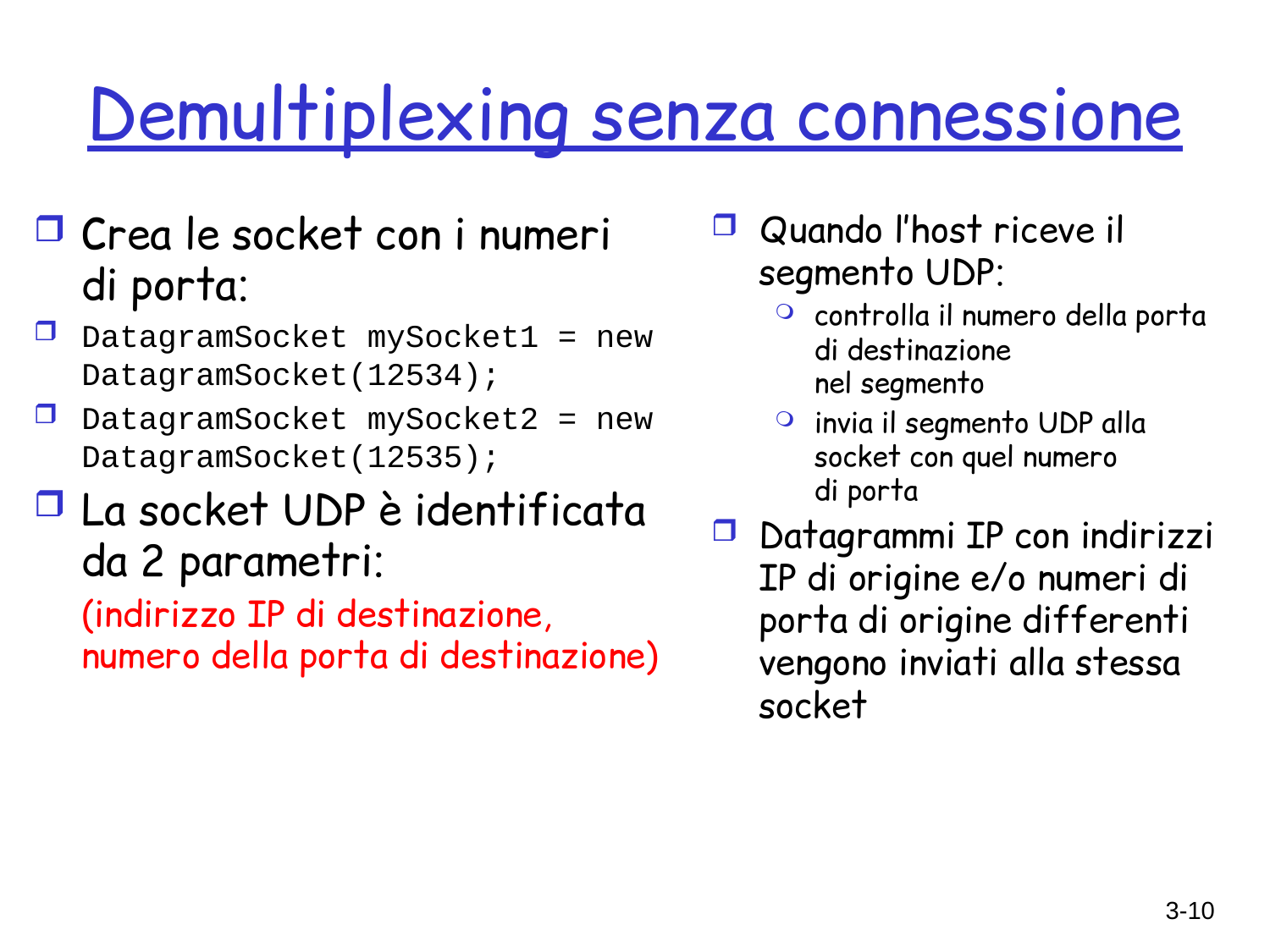

# Demultiplexing senza connessione
Crea le socket con i numeri
di porta:
DatagramSocket mySocket1 = new DatagramSocket(12534);
DatagramSocket mySocket2 = new DatagramSocket(12535);
La socket UDP è identificata da 2 parametri:
	(indirizzo IP di destinazione,
numero della porta di destinazione)
Quando l’host riceve il segmento UDP:
controlla il numero della porta di destinazione
nel segmento
invia il segmento UDP alla socket con quel numero
di porta
Datagrammi IP con indirizzi IP di origine e/o numeri di porta di origine differenti vengono inviati alla stessa socket
3-10